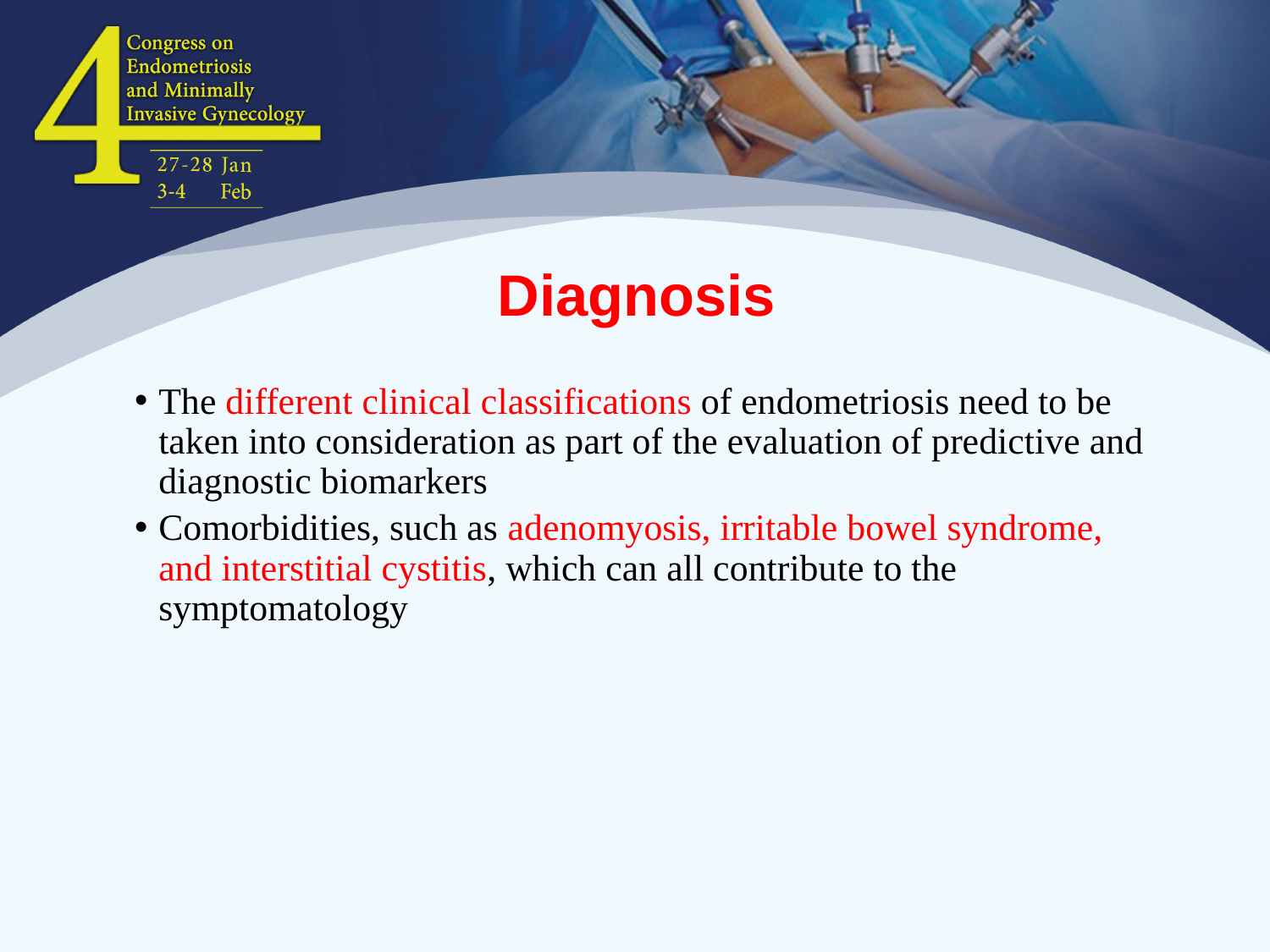

# Diagnosis
The different clinical classifications of endometriosis need to be taken into consideration as part of the evaluation of predictive and diagnostic biomarkers
Comorbidities, such as adenomyosis, irritable bowel syndrome, and interstitial cystitis, which can all contribute to the symptomatology